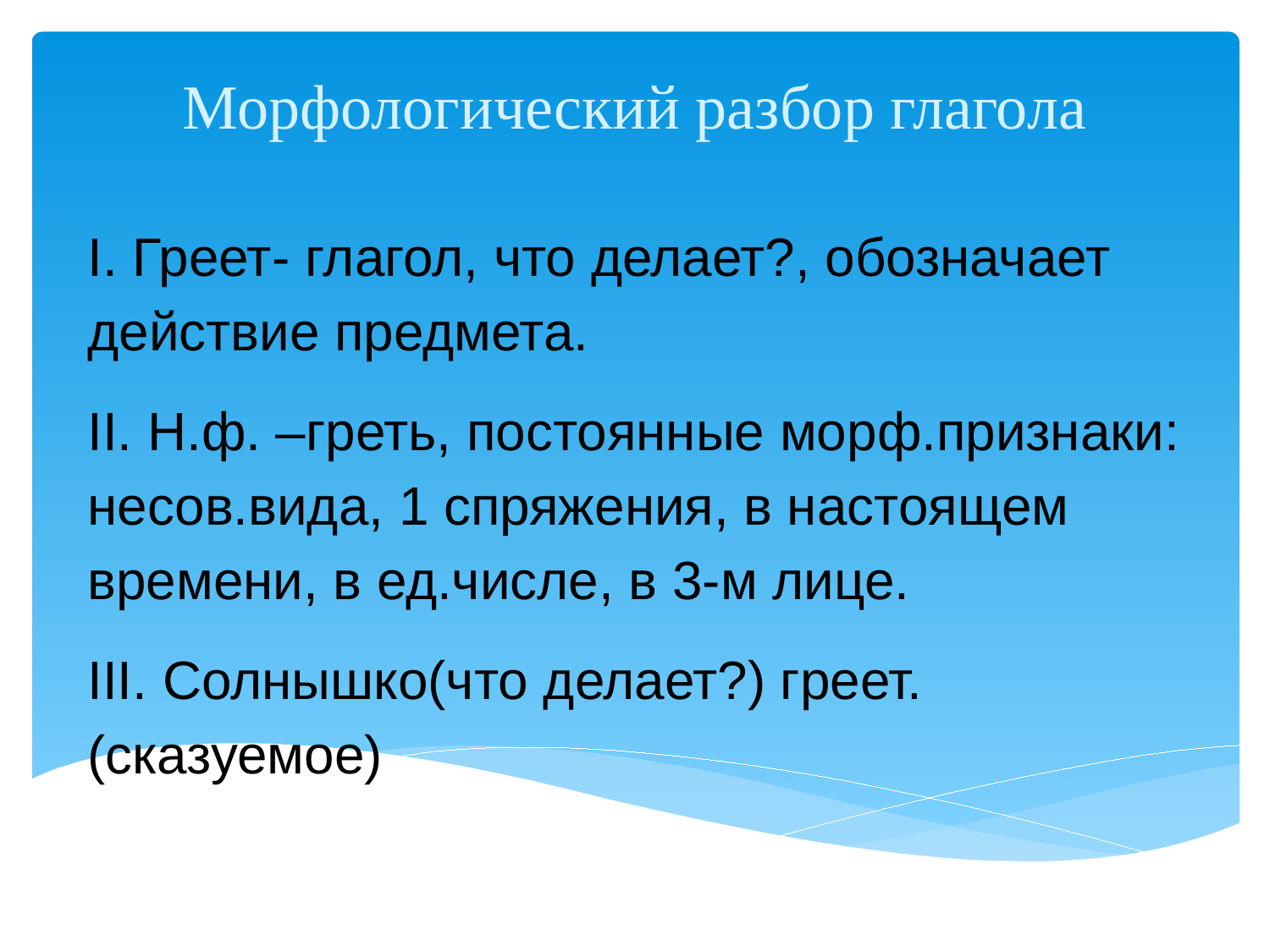

# Морфологический разбор глагола
I. Греет- глагол, что делает?, обозначает действие предмета.
II. Н.ф. –греть, постоянные морф.признаки: несов.вида, 1 спряжения, в настоящем времени, в ед.числе, в 3-м лице.
III. Солнышко(что делает?) греет. (сказуемое)